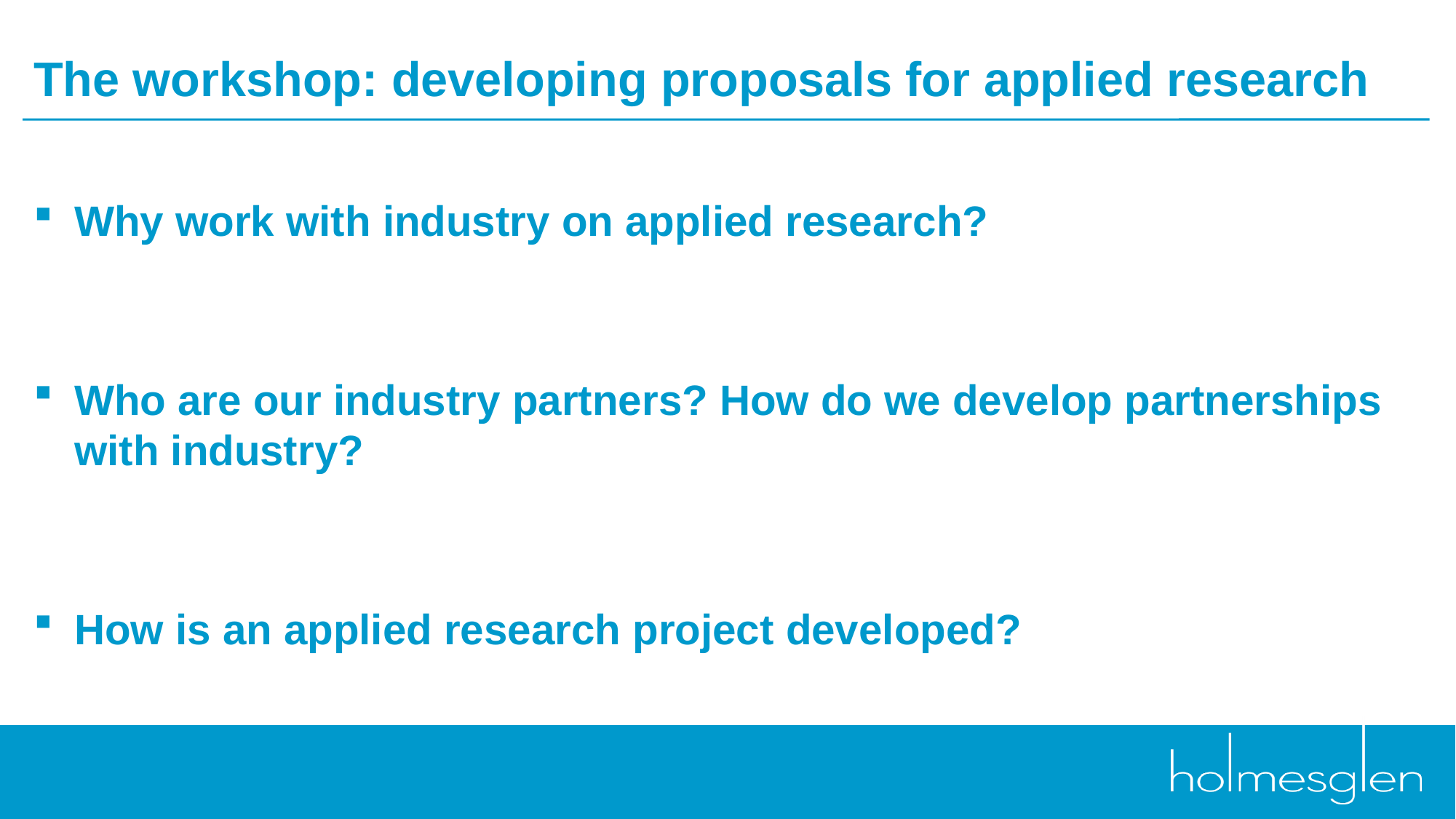

# The workshop: developing proposals for applied research

Why work with industry on applied research?

Who are our industry partners? How do we develop partnerships with industry?

How is an applied research project developed?